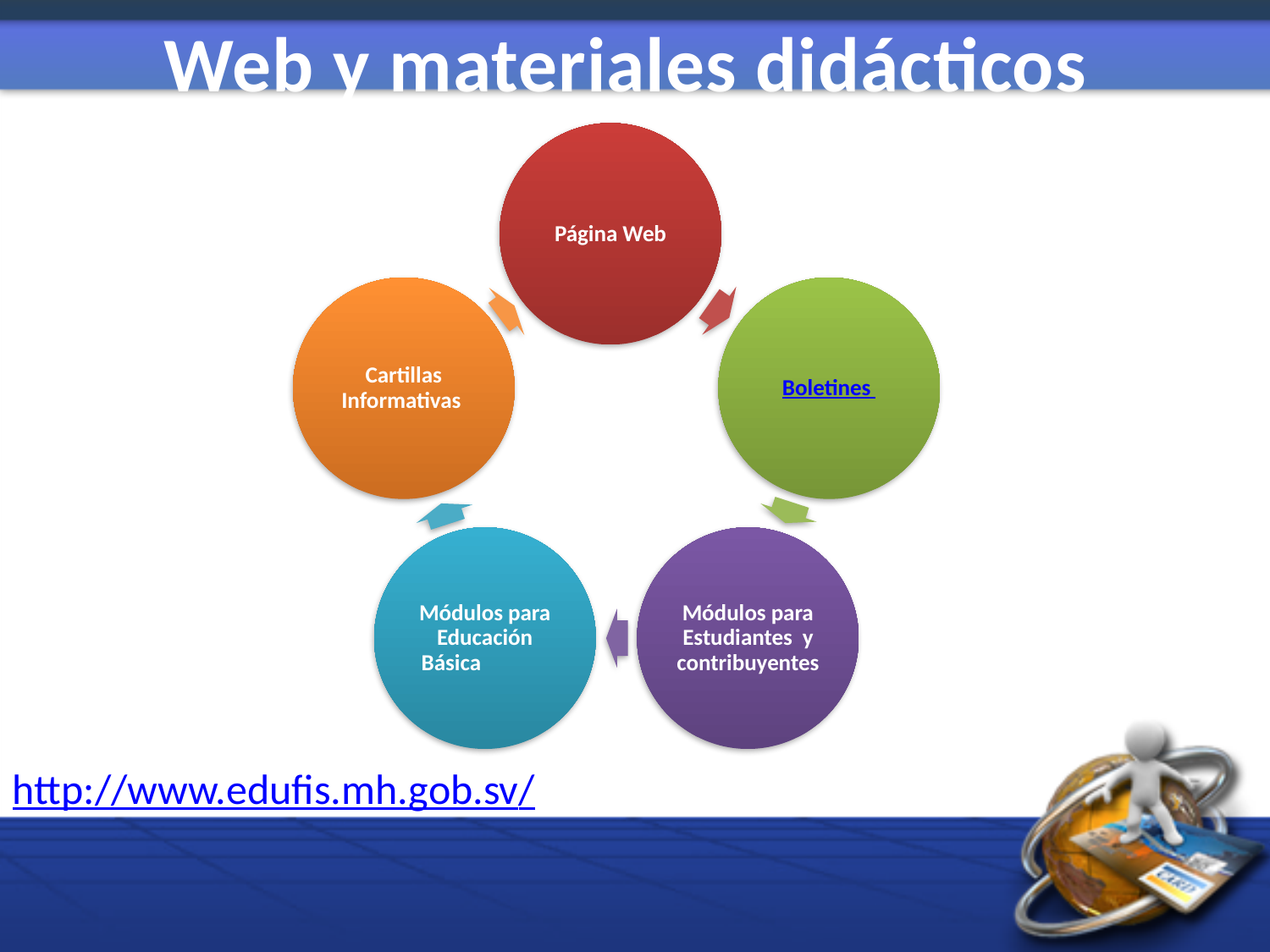

# Web y materiales didácticos
Página Web

Boletines

Módulos para Estudiantes  y contribuyentes

Módulos para Educación Básica

Cartillas Informativas

http://www.edufis.mh.gob.sv/